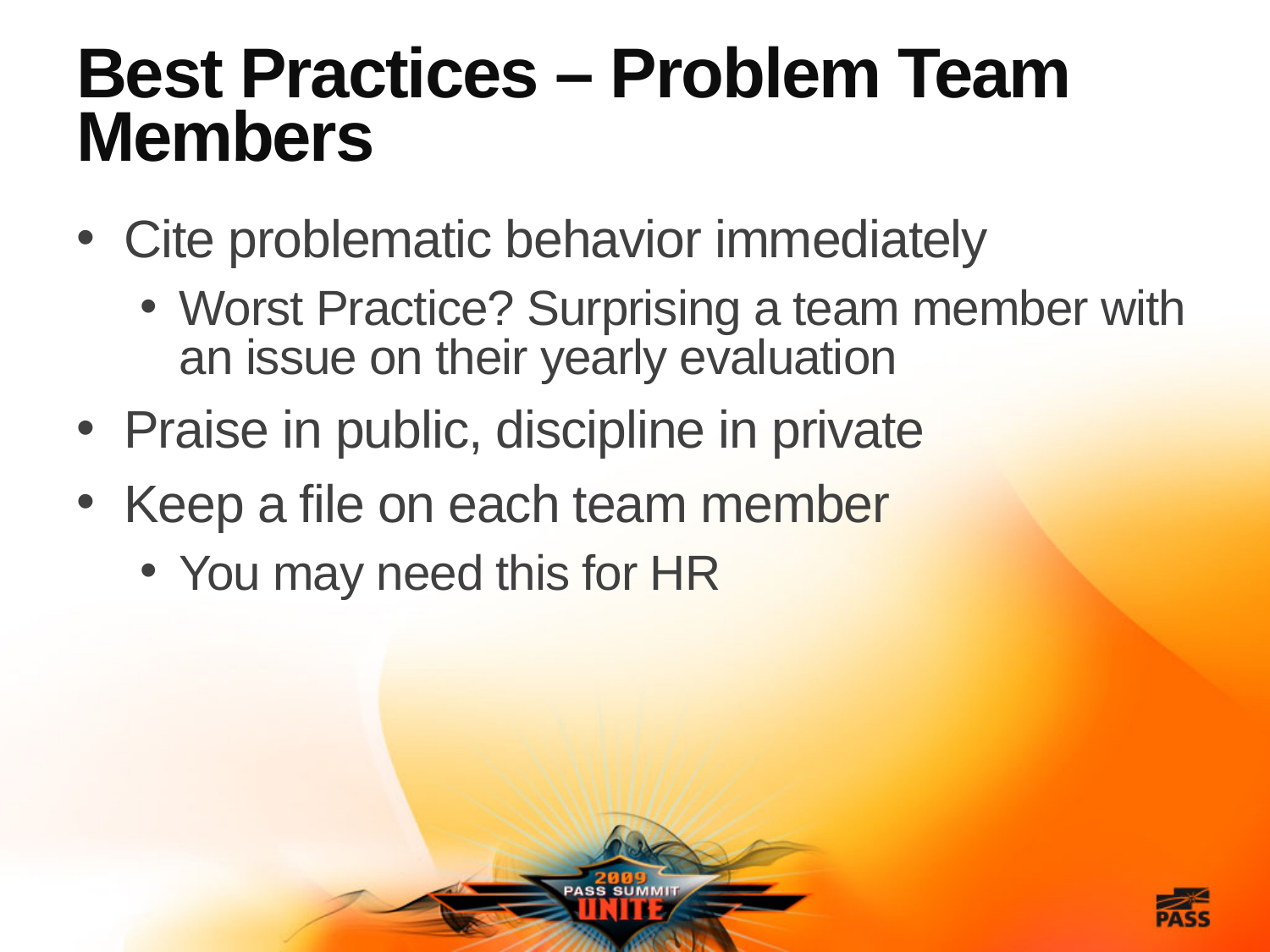

# Best Practices – Problem Team Members
Cite problematic behavior immediately
Worst Practice? Surprising a team member with an issue on their yearly evaluation
Praise in public, discipline in private
Keep a file on each team member
You may need this for HR